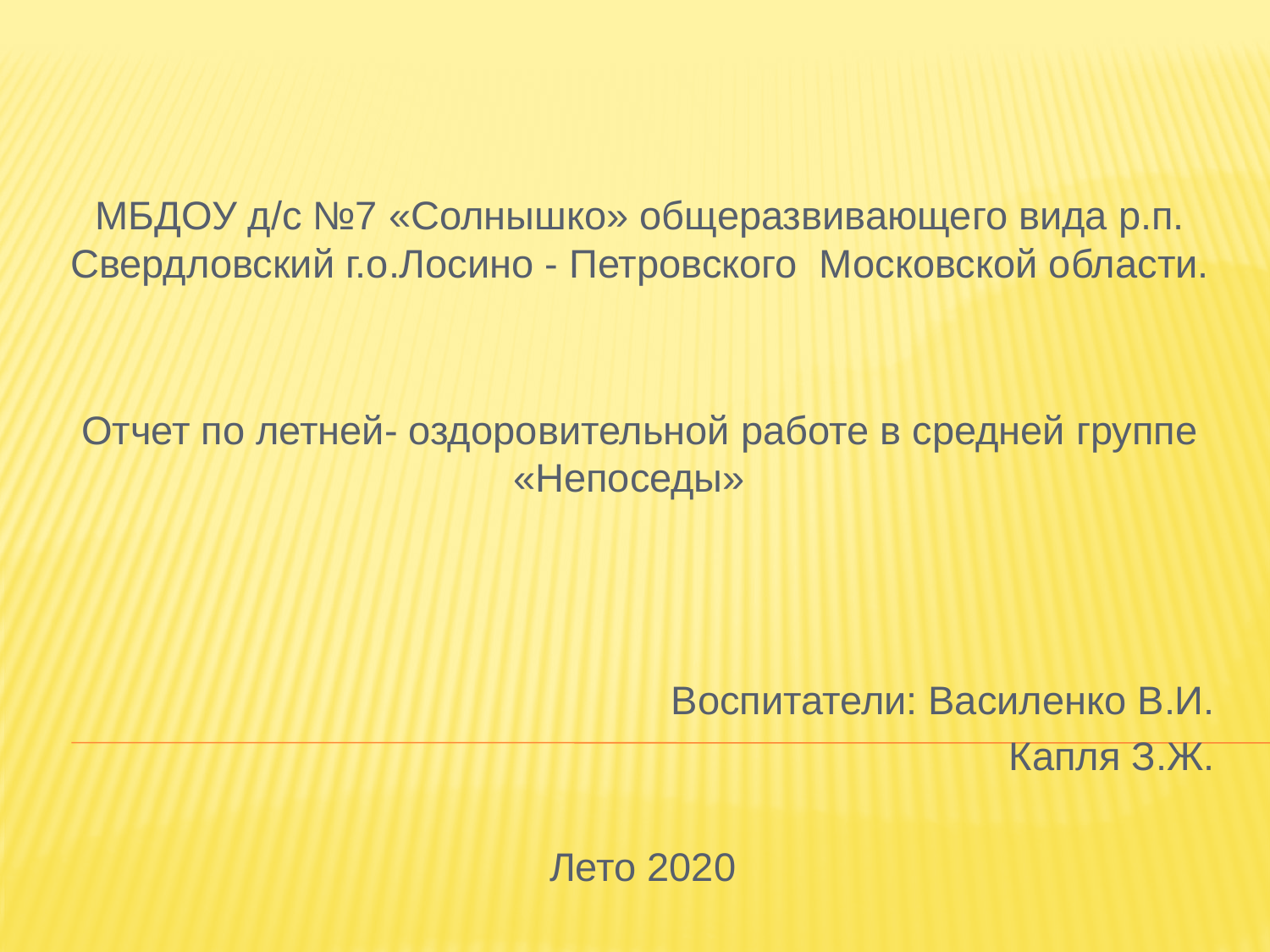

#

МБДОУ д/с №7 «Солнышко» общеразвивающего вида р.п. Свердловский г.о.Лосино - Петровского  Московской области.

Отчет по летней- оздоровительной работе в средней группе «Непоседы»

Воспитатели: Василенко В.И.
                        Капля З.Ж.

                                            Лето 2020